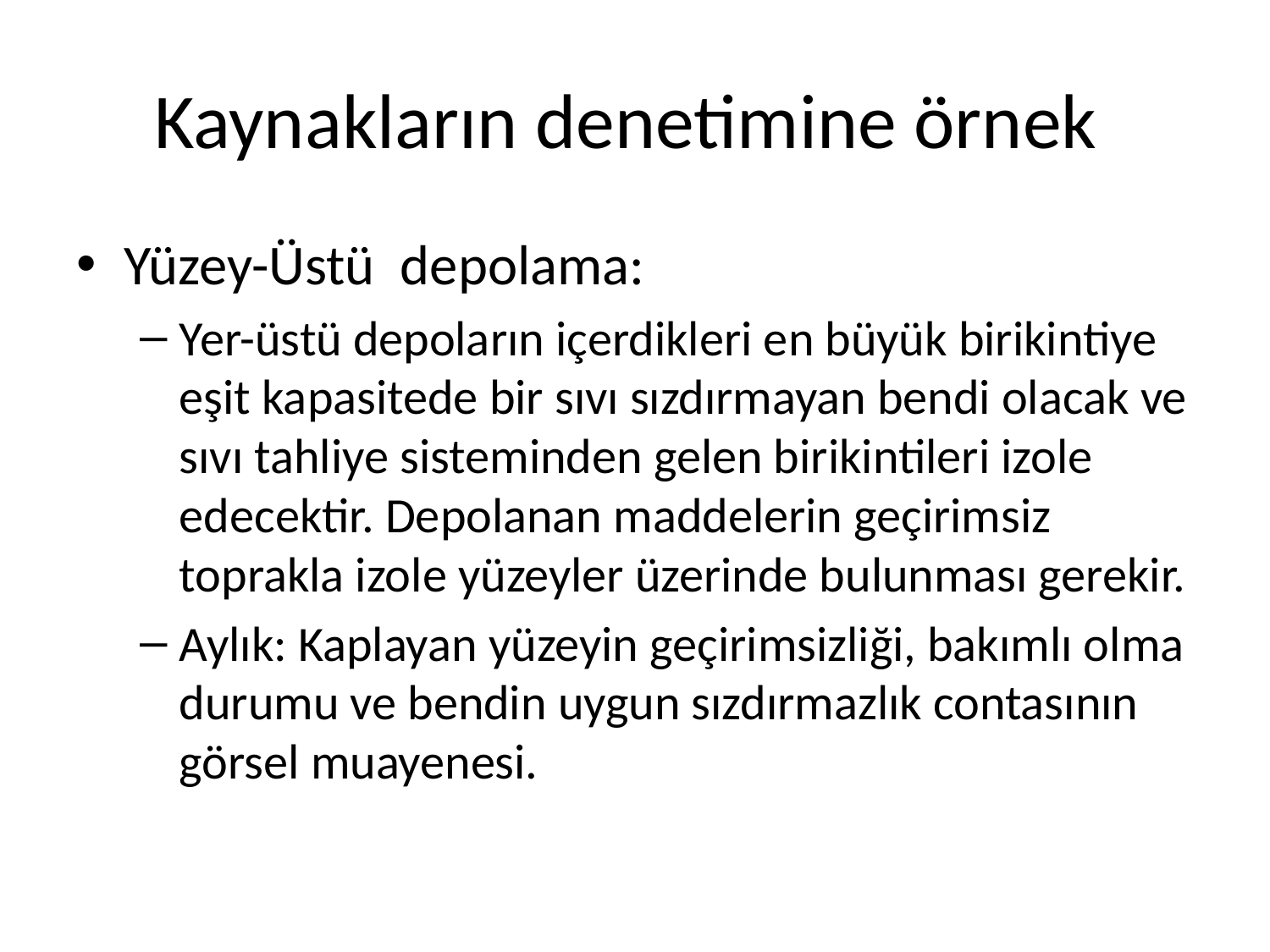

# Kaynakların denetimine örnek
Yüzey-Üstü  depolama:
Yer-üstü depoların içerdikleri en büyük birikintiye eşit kapasitede bir sıvı sızdırmayan bendi olacak ve sıvı tahliye sisteminden gelen birikintileri izole edecektir. Depolanan maddelerin geçirimsiz toprakla izole yüzeyler üzerinde bulunması gerekir.
Aylık: Kaplayan yüzeyin geçirimsizliği, bakımlı olma durumu ve bendin uygun sızdırmazlık contasının görsel muayenesi.